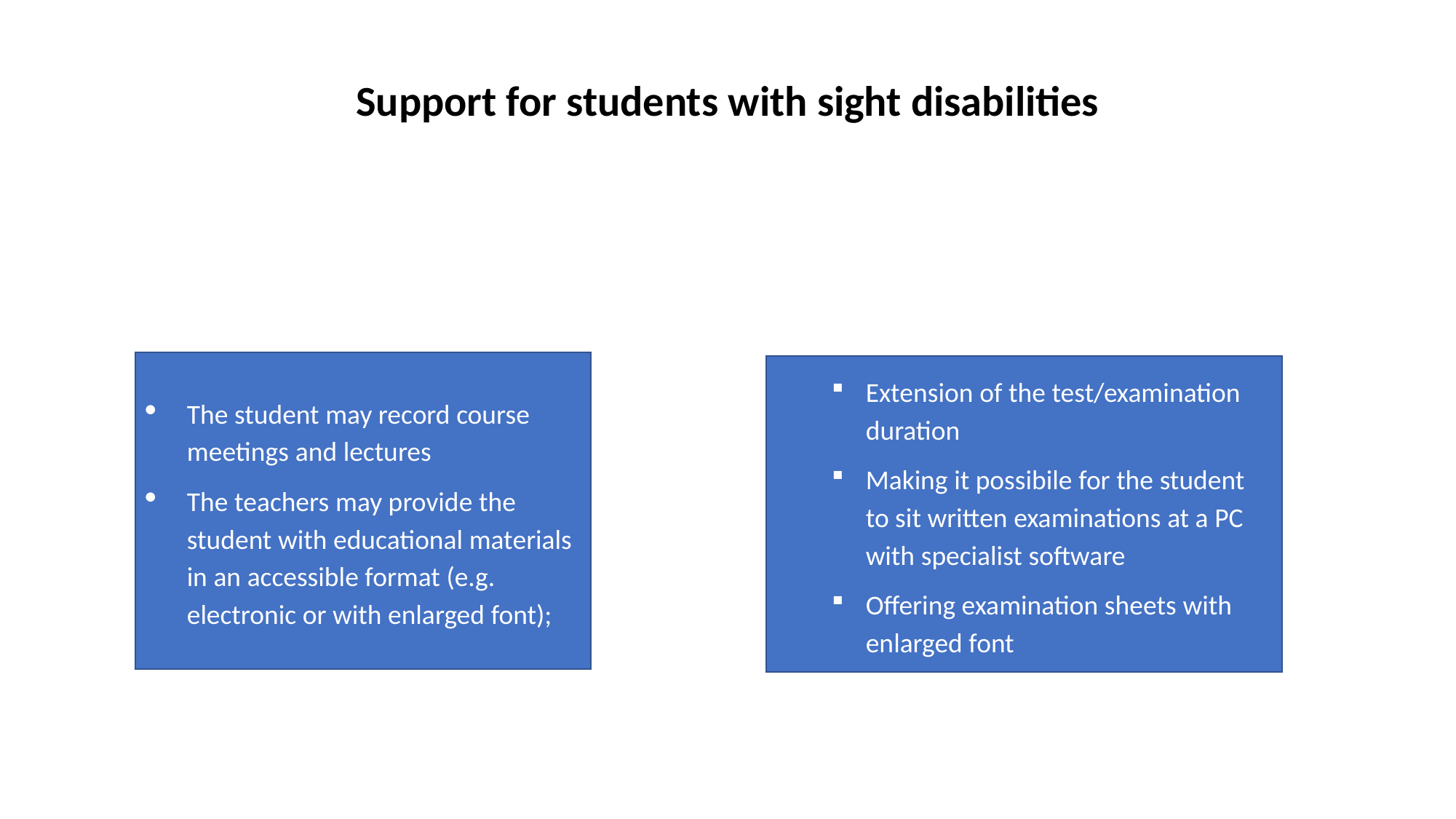

# Support for students with sight disabilities

The student may record course meetings and lectures
The teachers may provide the student with educational materials in an accessible format (e.g. electronic or with enlarged font);
Extension of the test/examination duration
Making it possibile for the student to sit written examinations at a PC with specialist software
Offering examination sheets with enlarged font